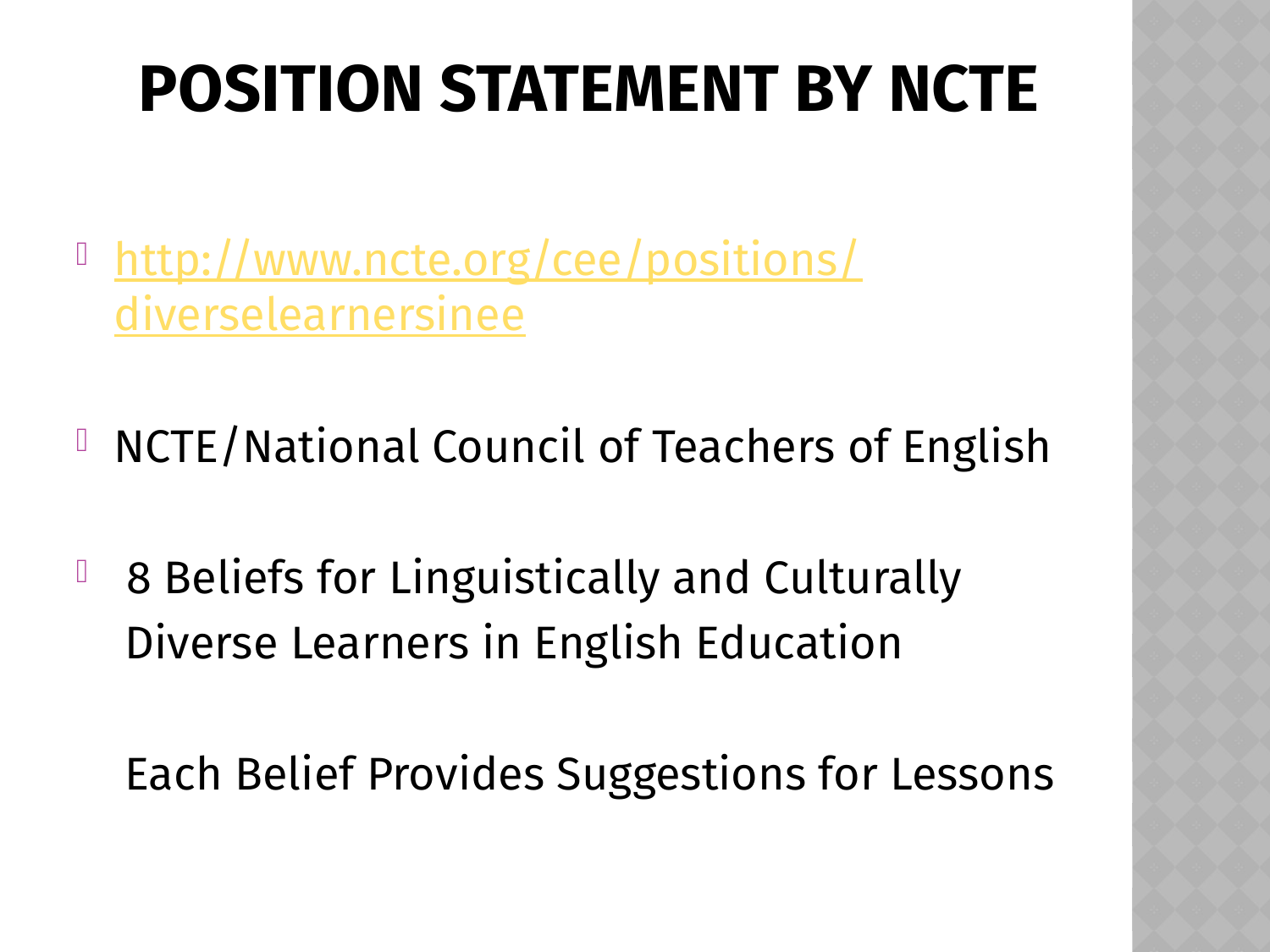

# Position Statement By NCTE
http://www.ncte.org/cee/positions/diverselearnersinee

NCTE/National Council of Teachers of English

 8 Beliefs for Linguistically and Culturally
    Diverse Learners in English Education

    Each Belief Provides Suggestions for Lessons